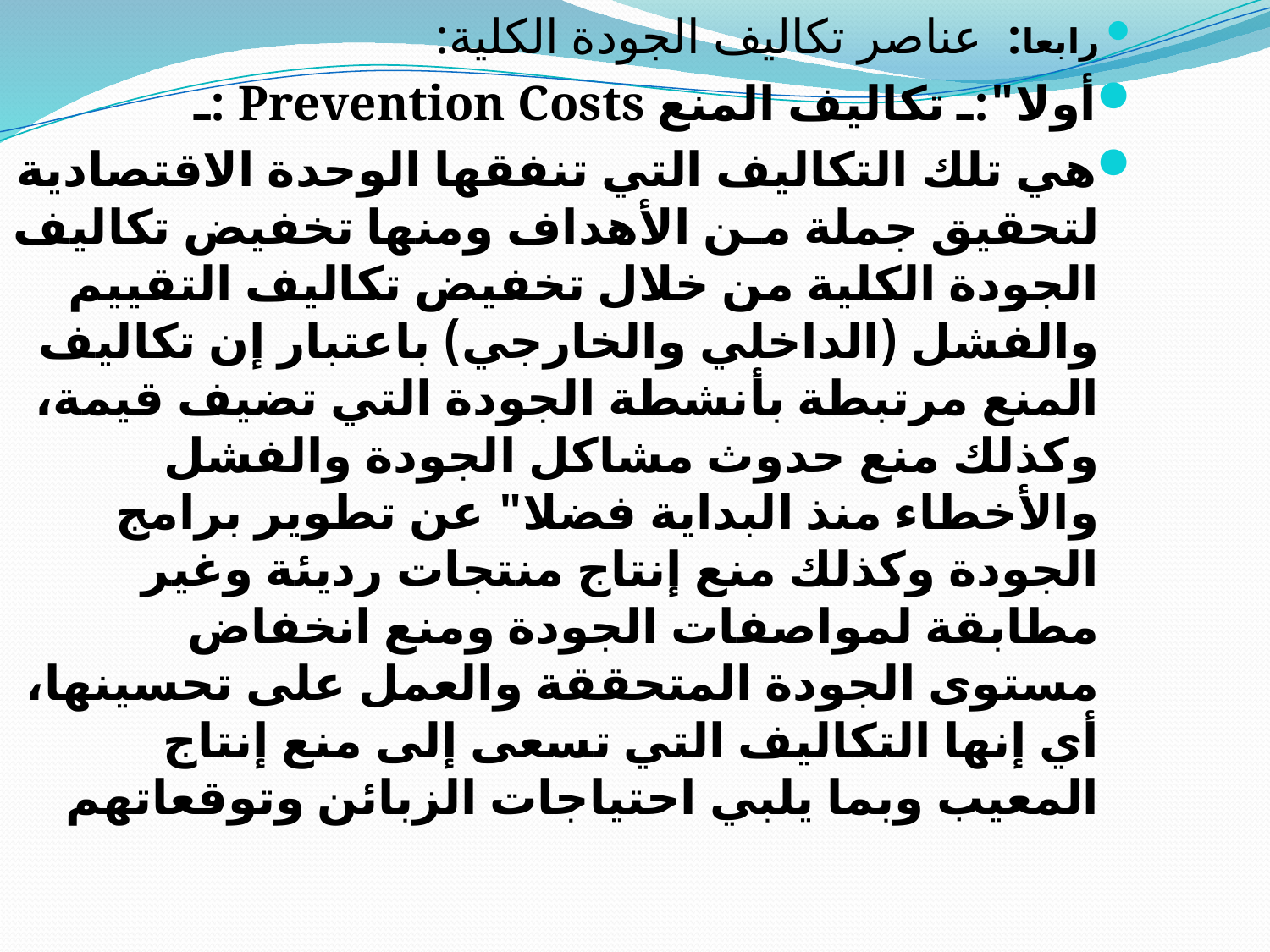

رابعا:  عناصر تكاليف الجودة الكلية:
أولا":ـ تكاليف المنع Prevention Costs :ـ
هي تلك التكاليف التي تنفقها الوحدة الاقتصادية لتحقيق جملة مـن الأهداف ومنها تخفيض تكاليف الجودة الكلية من خلال تخفيض تكاليف التقييم والفشل (الداخلي والخارجي) باعتبار إن تكاليف المنع مرتبطة بأنشطة الجودة التي تضيف قيمة، وكذلك منع حدوث مشاكل الجودة والفشل والأخطاء منذ البداية فضلا" عن تطوير برامج الجودة وكذلك منع إنتاج منتجات رديئة وغير مطابقة لمواصفات الجودة ومنع انخفاض مستوى الجودة المتحققة والعمل على تحسينها، أي إنها التكاليف التي تسعى إلى منع إنتاج المعيب وبما يلبي احتياجات الزبائن وتوقعاتهم